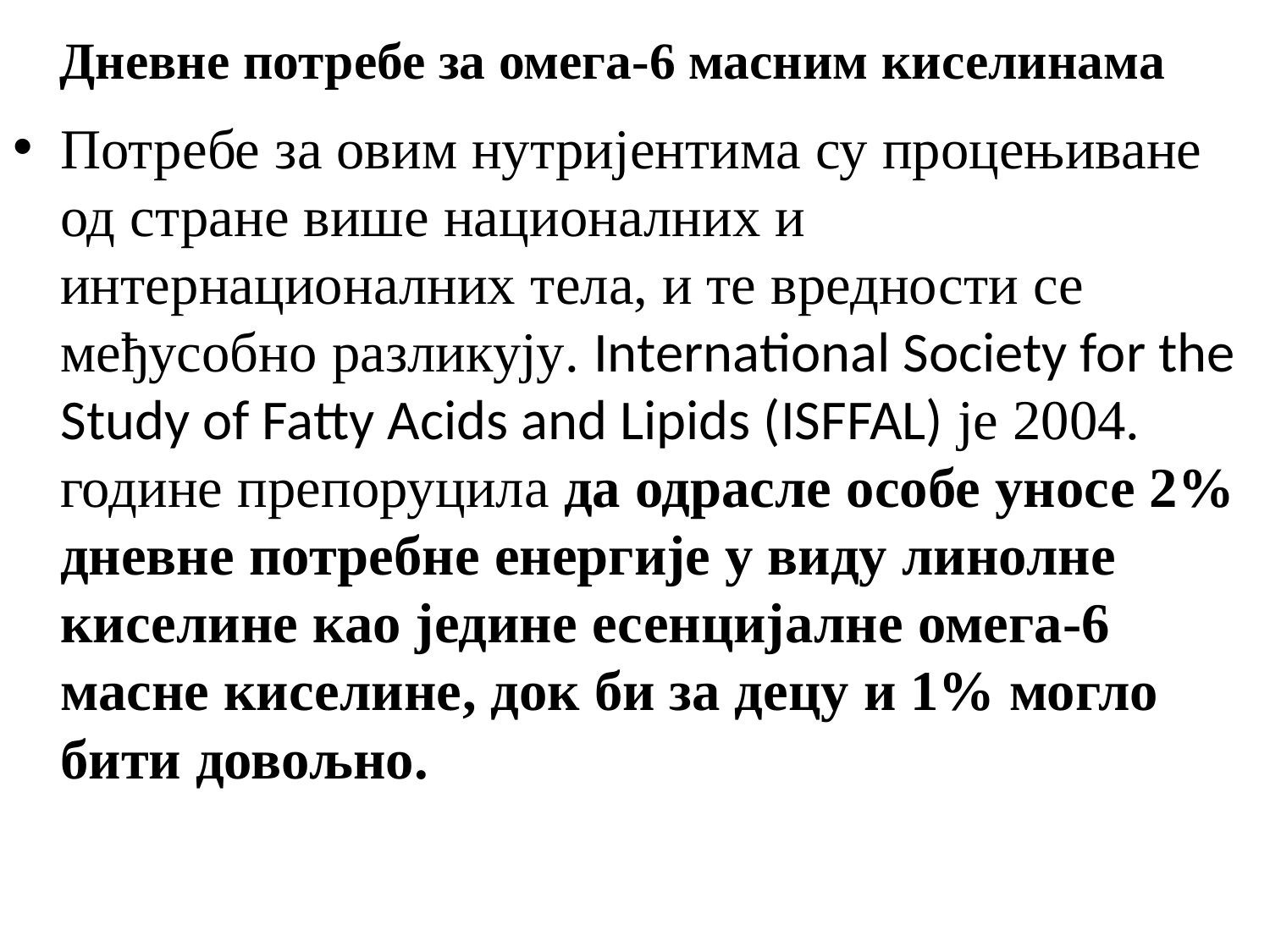

# Дневне потребе за омега-6 масним киселинама
Потребе за овим нутријентима су процењиване од стране више националних и интернационалних тела, и те вредности се међусобно разликују. International Society for the Study оf Fatty Acids and Lipids (ISFFAL) је 2004. године препоруцила да одрасле особе уносе 2% дневне потребне енергије у виду линолне киселине као једине есенцијалне омега-6 масне киселине, док би за децу и 1% могло бити довољно.